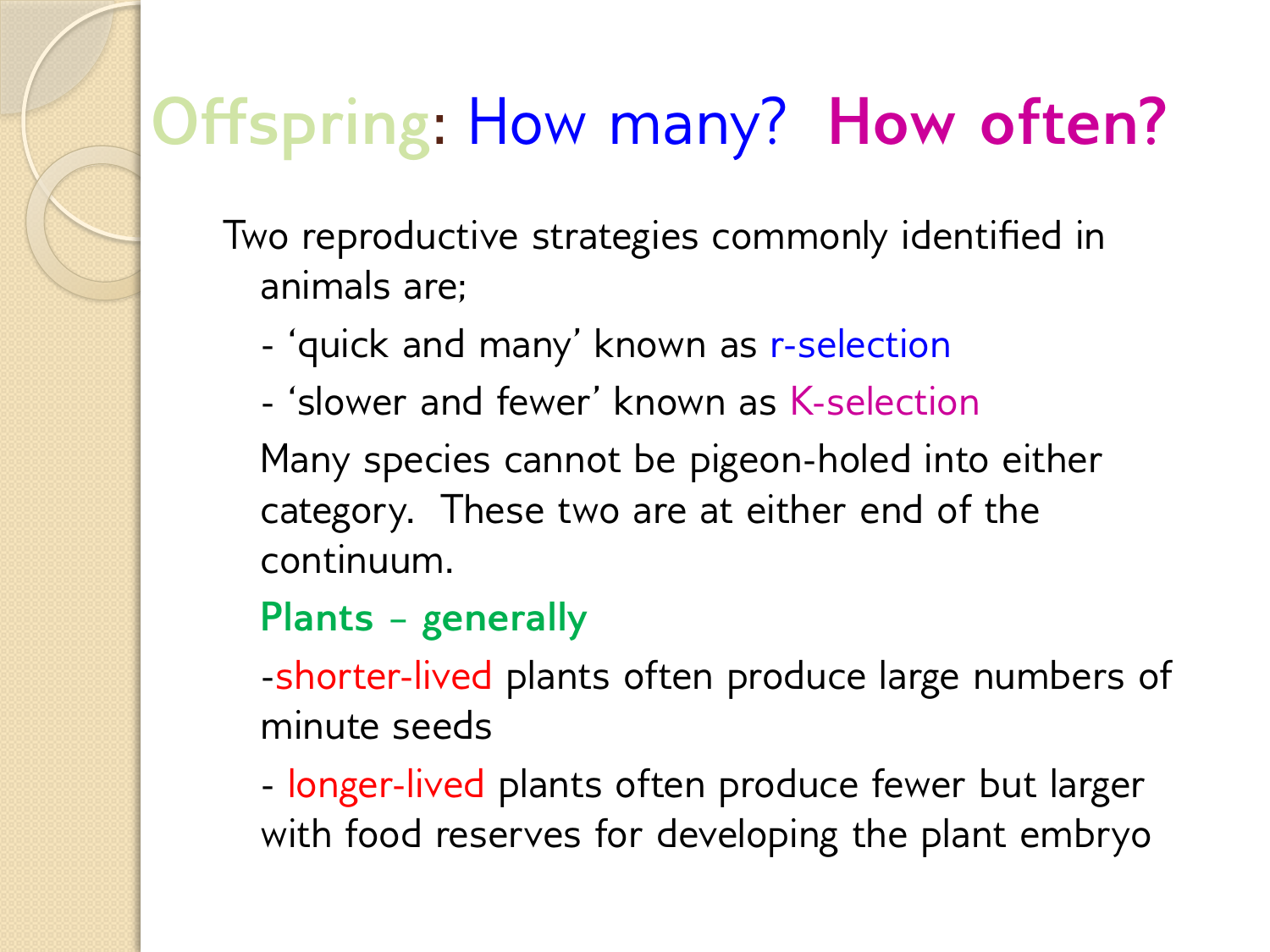

# Offspring: How many?  How often?
Two reproductive strategies commonly identified in animals are;
	- ‘quick and many’ known as r-selection
	- ‘slower and fewer’ known as K-selection
	Many species cannot be pigeon-holed into either category.  These two are at either end of the continuum.
	Plants – generally
		-shorter-lived plants often produce large numbers of minute seeds
		- longer-lived plants often produce fewer but larger with food reserves for developing the plant embryo